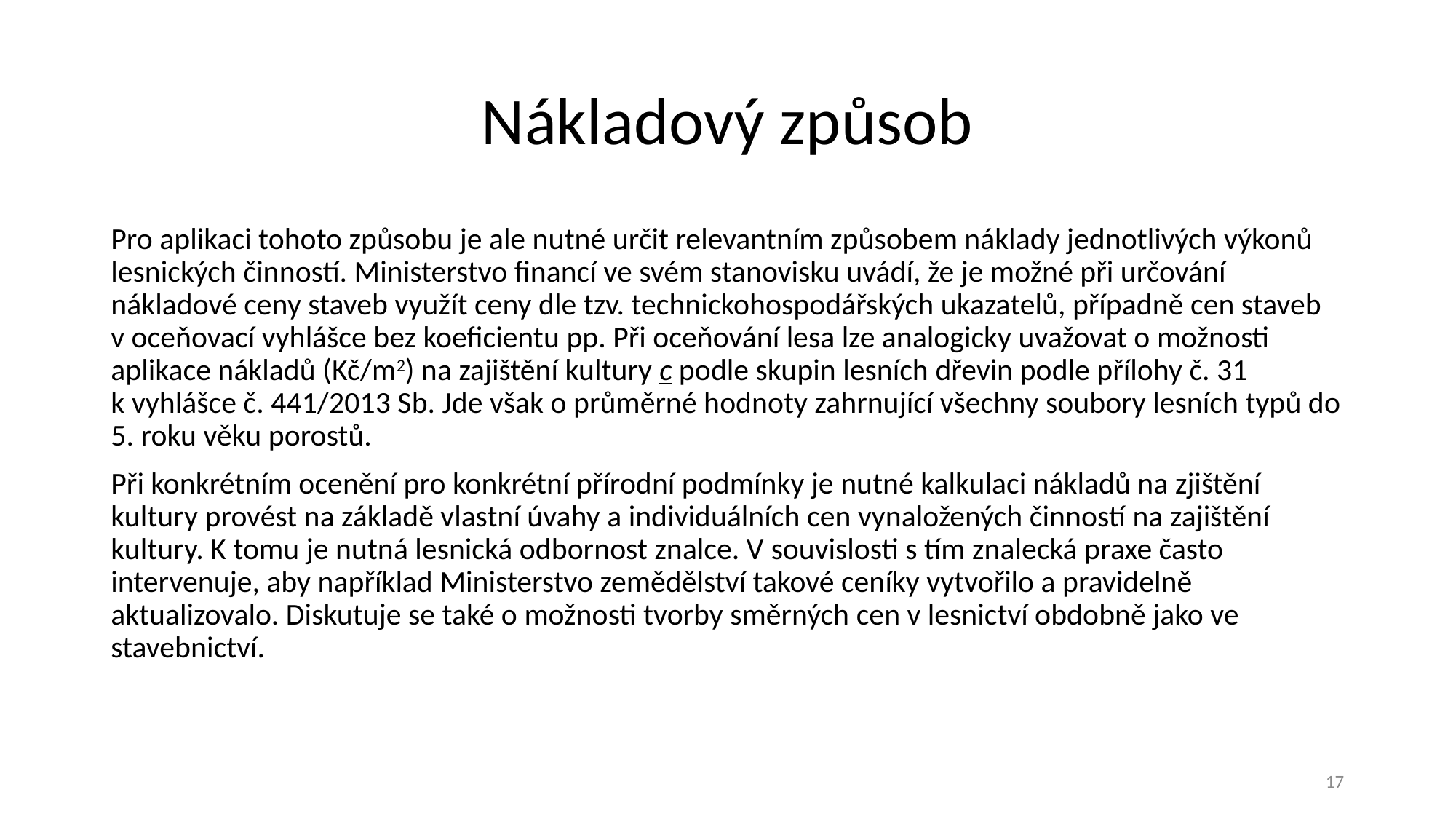

# Nákladový způsob
Pro aplikaci tohoto způsobu je ale nutné určit relevantním způsobem náklady jednotlivých výkonů lesnických činností. Ministerstvo financí ve svém stanovisku uvádí, že je možné při určování nákladové ceny staveb využít ceny dle tzv. technickohospodářských ukazatelů, případně cen staveb v oceňovací vyhlášce bez koeficientu pp. Při oceňování lesa lze analogicky uvažovat o možnosti aplikace nákladů (Kč/m2) na zajištění kultury c podle skupin lesních dřevin podle přílohy č. 31 k vyhlášce č. 441/2013 Sb. Jde však o průměrné hodnoty zahrnující všechny soubory lesních typů do 5. roku věku porostů.
Při konkrétním ocenění pro konkrétní přírodní podmínky je nutné kalkulaci nákladů na zjištění kultury provést na základě vlastní úvahy a individuálních cen vynaložených činností na zajištění kultury. K tomu je nutná lesnická odbornost znalce. V souvislosti s tím znalecká praxe často intervenuje, aby například Ministerstvo zemědělství takové ceníky vytvořilo a pravidelně aktualizovalo. Diskutuje se také o možnosti tvorby směrných cen v lesnictví obdobně jako ve stavebnictví.

17